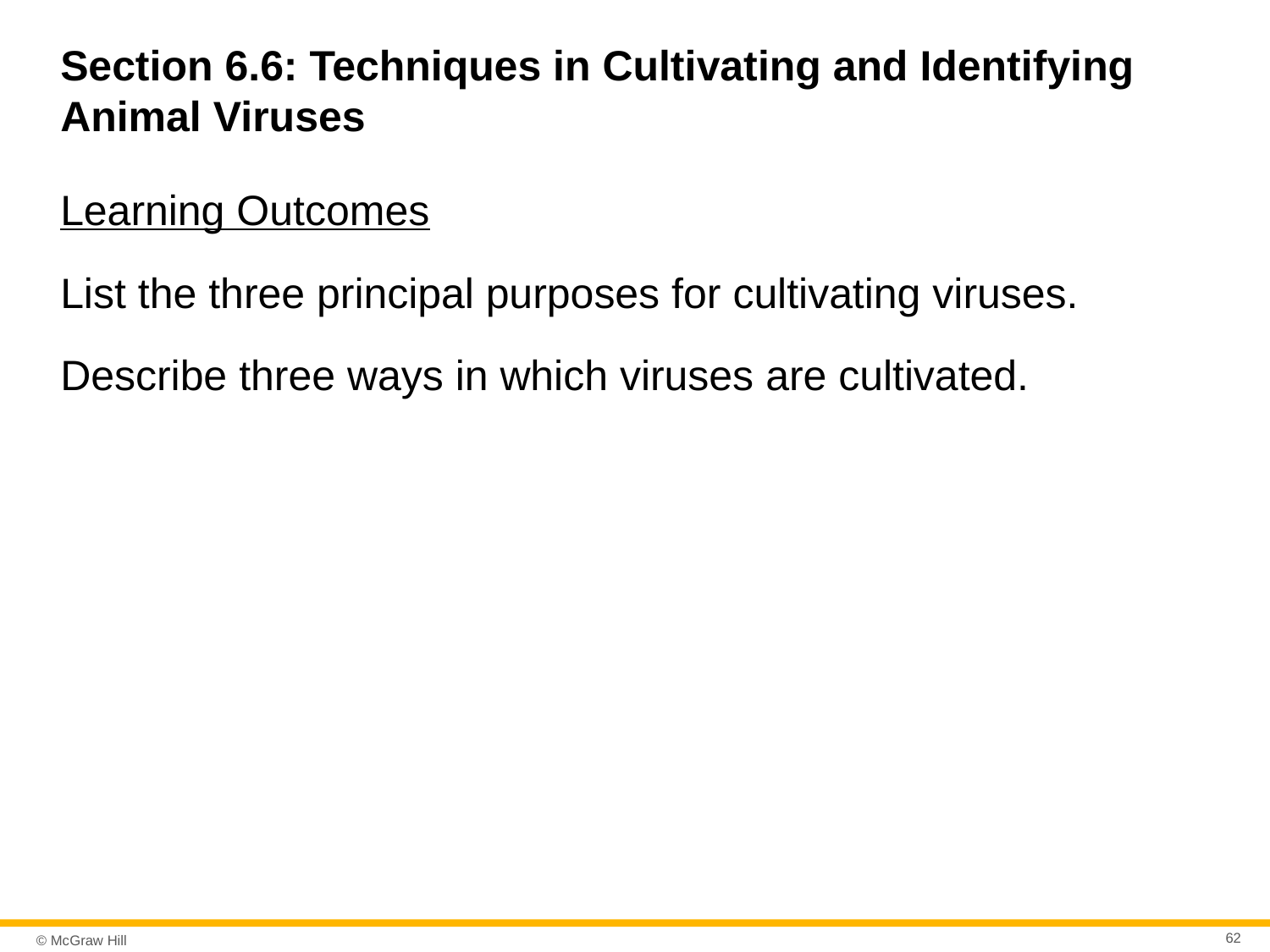

# Section 6.6: Techniques in Cultivating and Identifying Animal Viruses
Learning Outcomes
List the three principal purposes for cultivating viruses.
Describe three ways in which viruses are cultivated.